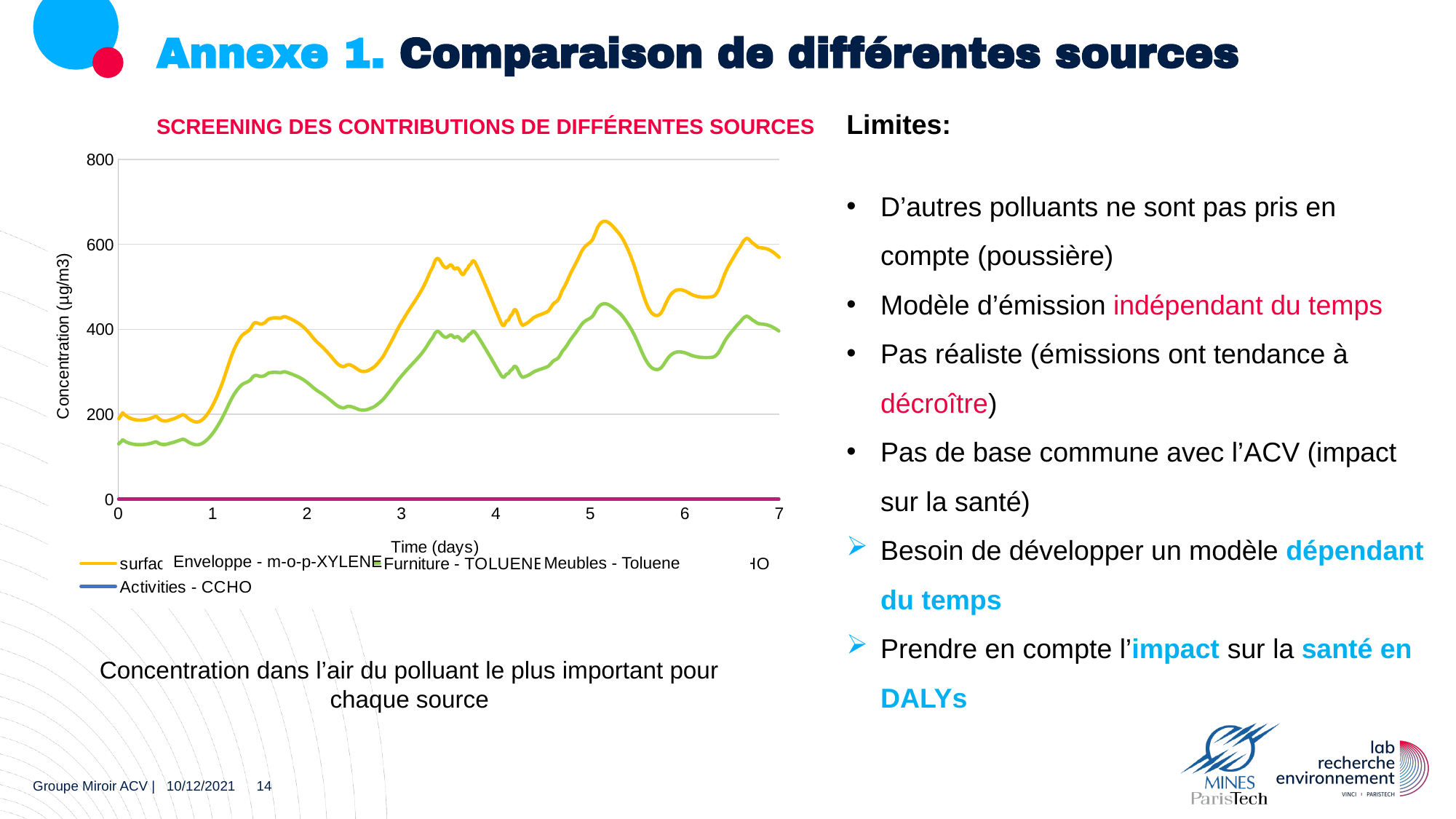

# Annexe 1. Comparaison de différentes sources
Screening des contributions de différentes sources
Limites:

D’autres polluants ne sont pas pris en compte (poussière)
Modèle d’émission indépendant du temps
Pas réaliste (émissions ont tendance à décroître)
Pas de base commune avec l’ACV (impact sur la santé)
Besoin de développer un modèle dépendant du temps
Prendre en compte l’impact sur la santé en DALYs

### Chart

| Category | surface - m-o-p-XYLENE | Furniture - TOLUENE | Occupants - CCHO | Activities - CCHO |
|---|---|---|---|---|
Enveloppe - m-o-p-XYLENE
Meubles - Toluene

Concentration dans l’air du polluant le plus important pour chaque source
14
Groupe Miroir ACV |   10/12/2021